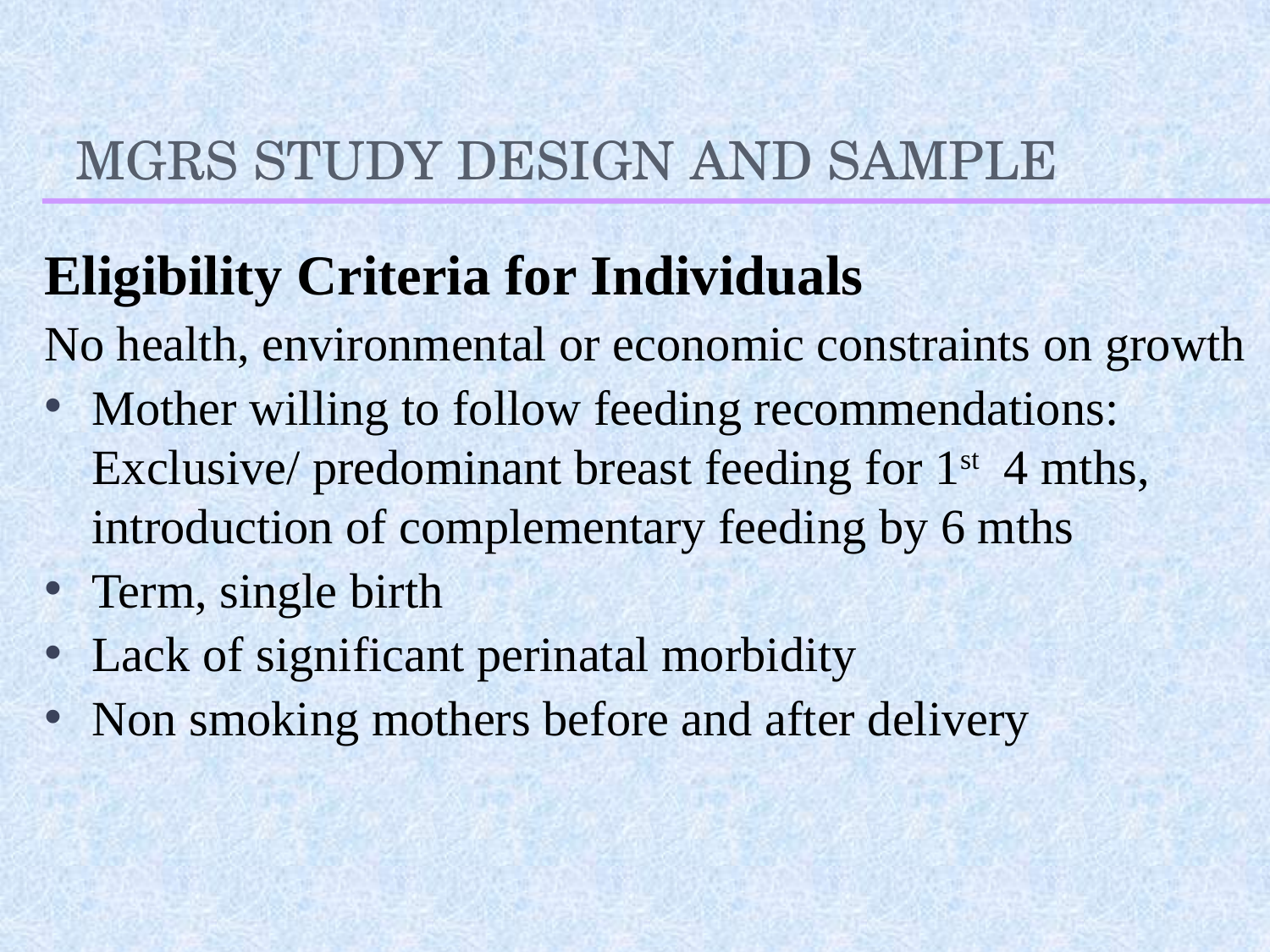

# MGRS Study Design and Sample

Eligibility Criteria for Individuals
No health, environmental or economic constraints on growth
Mother willing to follow feeding recommendations: Exclusive/ predominant breast feeding for 1st  4 mths, introduction of complementary feeding by 6 mths
Term, single birth
Lack of significant perinatal morbidity
Non smoking mothers before and after delivery